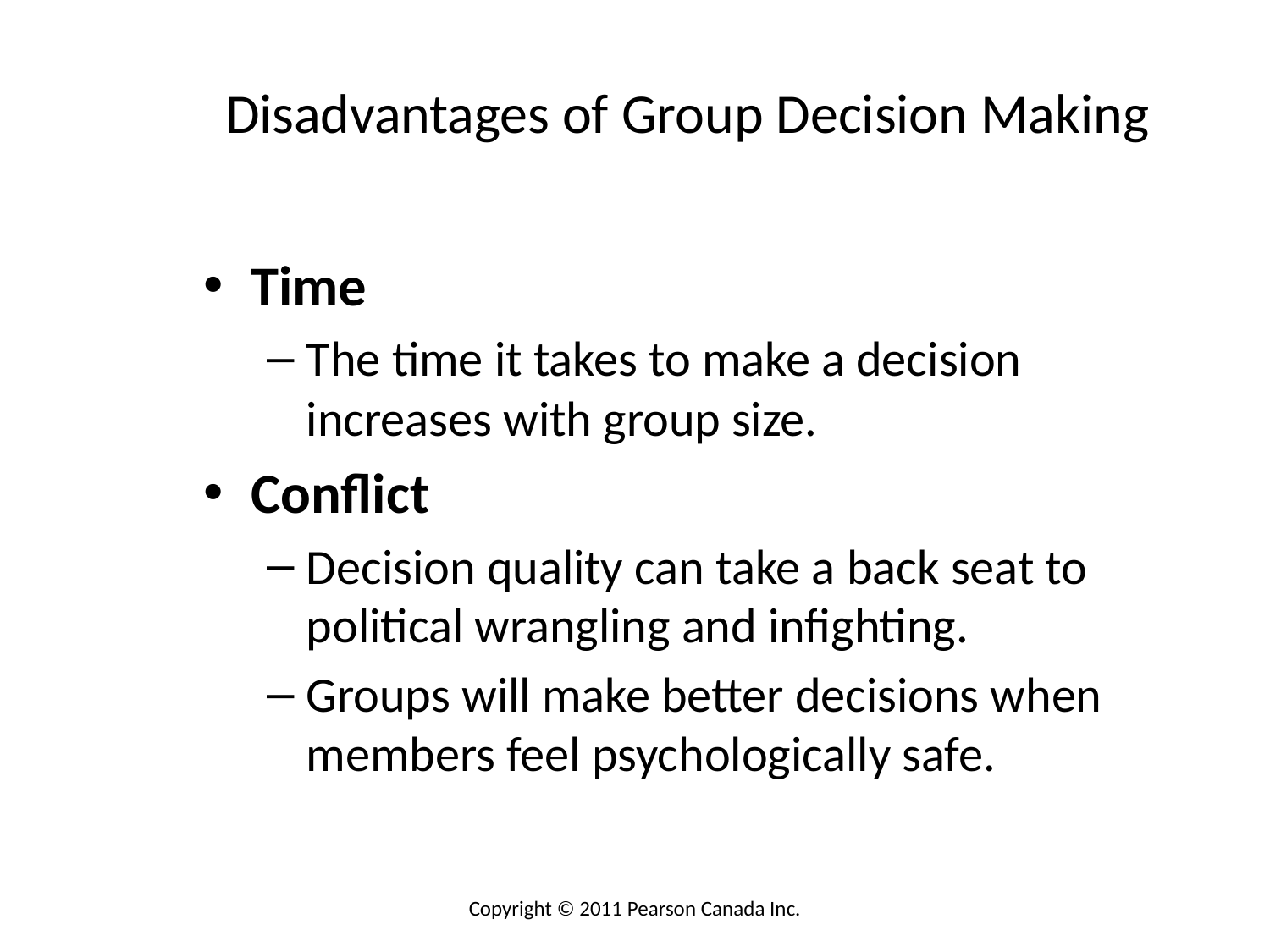

# Disadvantages of Group Decision Making
Time
The time it takes to make a decision increases with group size.
Conflict
Decision quality can take a back seat to political wrangling and infighting.
Groups will make better decisions when members feel psychologically safe.

Copyright © 2011 Pearson Canada Inc.